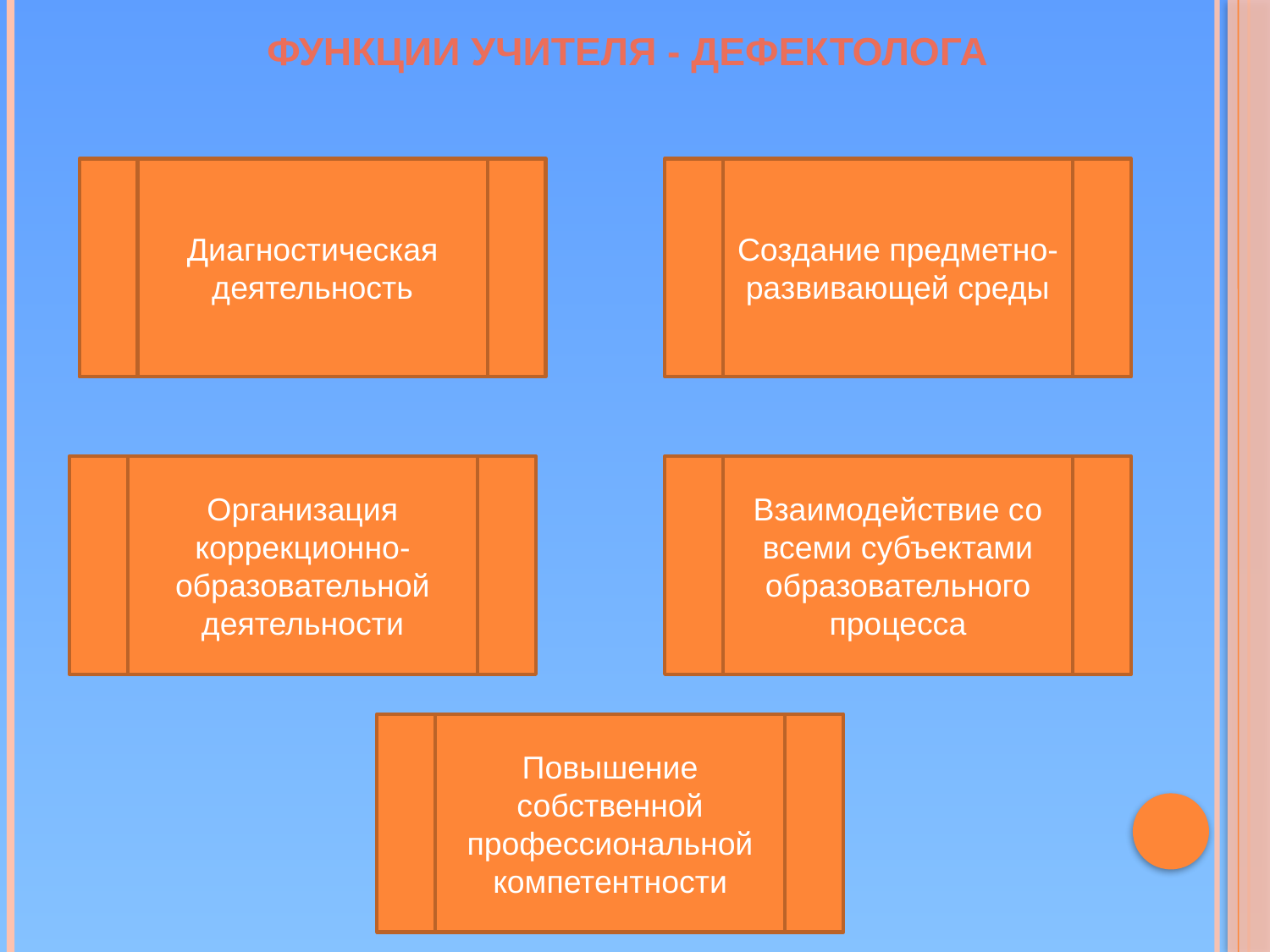

# ФУНКЦИИ УЧИТЕЛЯ - ДЕФЕКТОЛОГА
Диагностическая деятельность
Создание предметно-развивающей среды
Организация коррекционно-образовательной деятельности
Взаимодействие со всеми субъектами образовательного процесса
Повышение собственной профессиональной компетентности